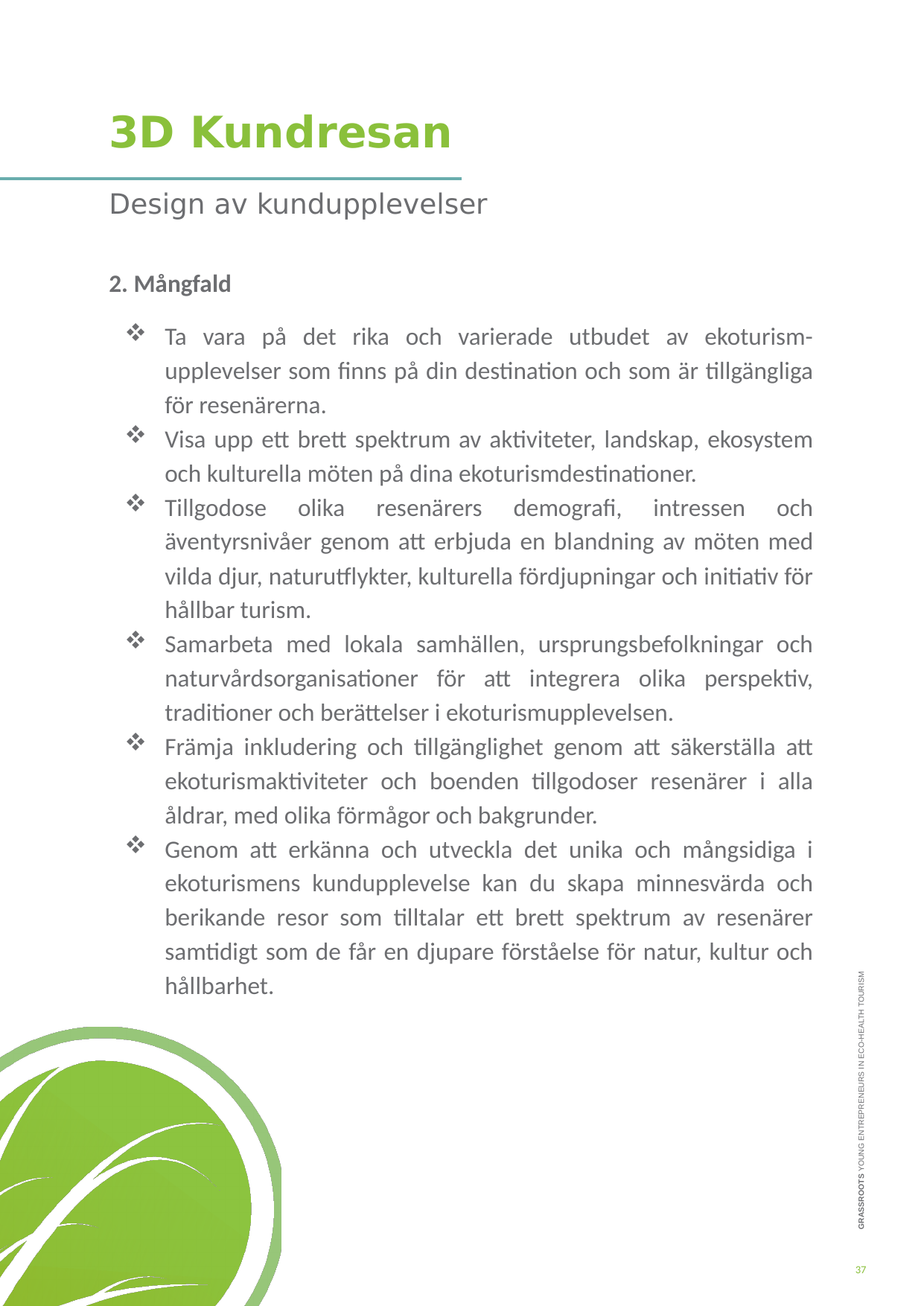

3D Kundresan
Design av kundupplevelser
2. Mångfald
Ta vara på det rika och varierade utbudet av ekoturism-upplevelser som finns på din destination och som är tillgängliga för resenärerna.
Visa upp ett brett spektrum av aktiviteter, landskap, ekosystem och kulturella möten på dina ekoturismdestinationer.
Tillgodose olika resenärers demografi, intressen och äventyrsnivåer genom att erbjuda en blandning av möten med vilda djur, naturutflykter, kulturella fördjupningar och initiativ för hållbar turism.
Samarbeta med lokala samhällen, ursprungsbefolkningar och naturvårdsorganisationer för att integrera olika perspektiv, traditioner och berättelser i ekoturismupplevelsen.
Främja inkludering och tillgänglighet genom att säkerställa att ekoturismaktiviteter och boenden tillgodoser resenärer i alla åldrar, med olika förmågor och bakgrunder.
Genom att erkänna och utveckla det unika och mångsidiga i ekoturismens kundupplevelse kan du skapa minnesvärda och berikande resor som tilltalar ett brett spektrum av resenärer samtidigt som de får en djupare förståelse för natur, kultur och hållbarhet.

37